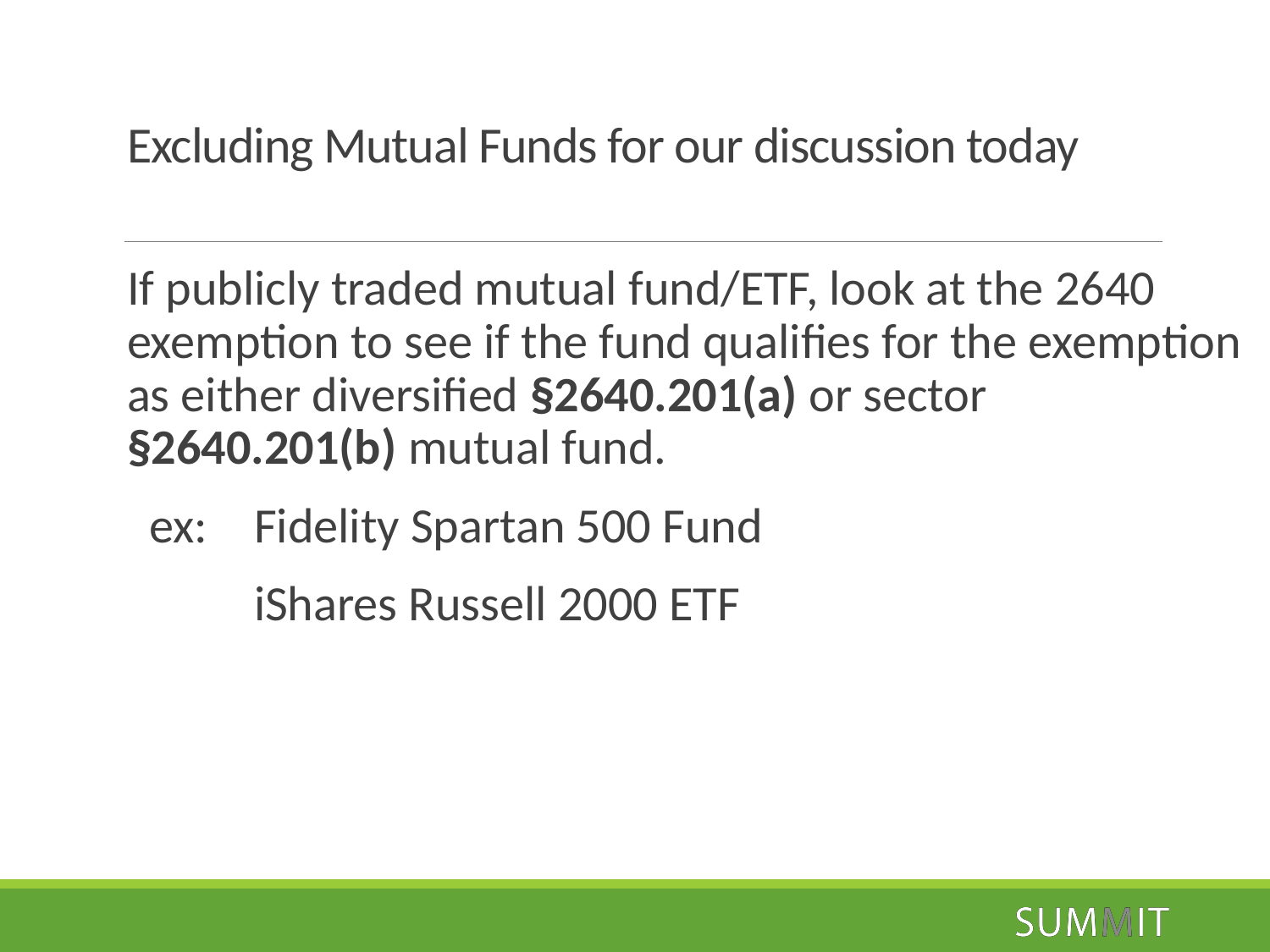

# Excluding Mutual Funds for our discussion today
If publicly traded mutual fund/ETF, look at the 2640 exemption to see if the fund qualifies for the exemption as either diversified §2640.201(a) or sector §2640.201(b) mutual fund.
  ex:	Fidelity Spartan 500 Fund
 	iShares Russell 2000 ETF